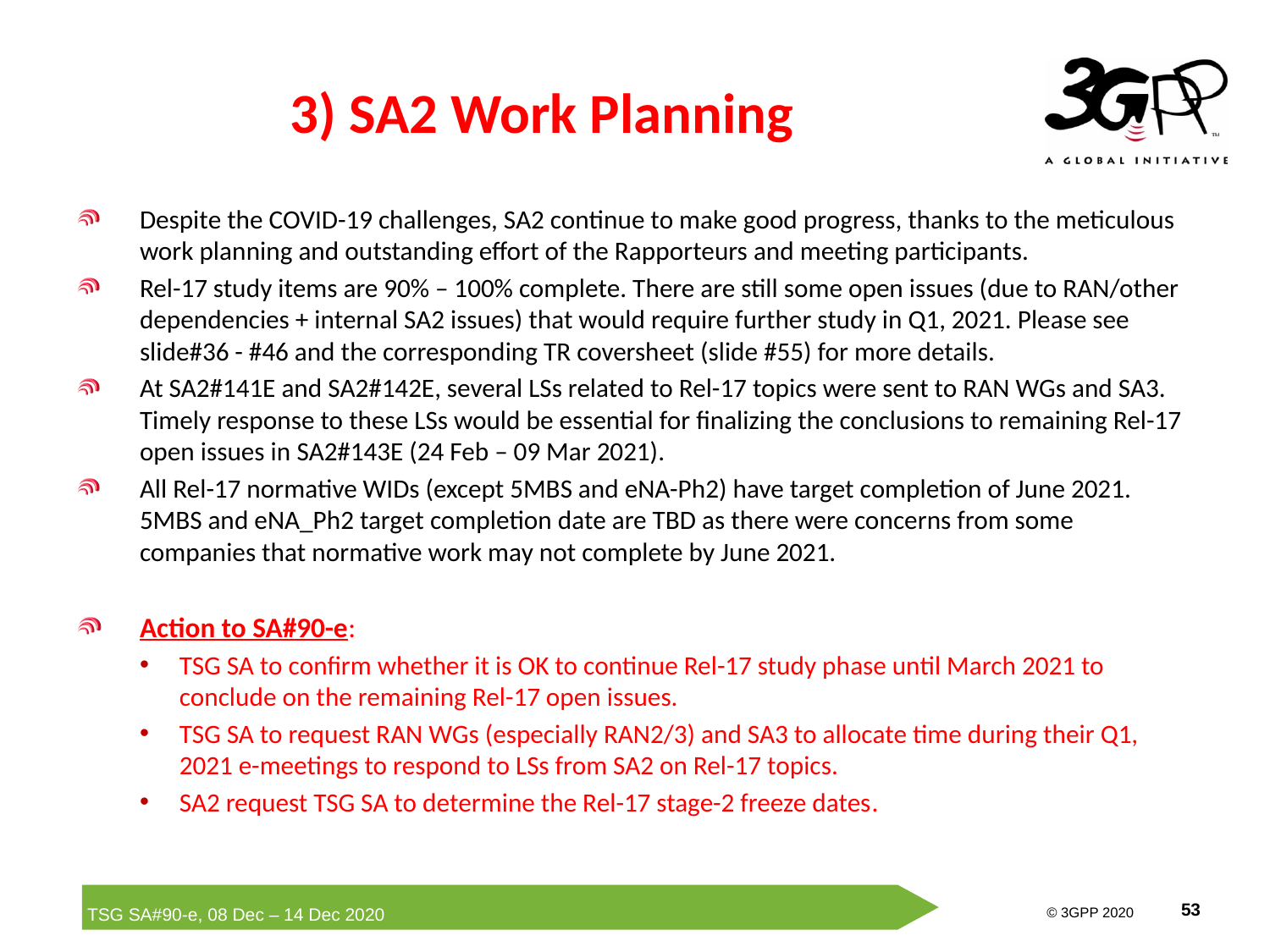

# 3) SA2 Work Planning
Despite the COVID-19 challenges, SA2 continue to make good progress, thanks to the meticulous work planning and outstanding effort of the Rapporteurs and meeting participants.
Rel-17 study items are 90% – 100% complete. There are still some open issues (due to RAN/other dependencies + internal SA2 issues) that would require further study in Q1, 2021. Please see slide#36 - #46 and the corresponding TR coversheet (slide #55) for more details.
At SA2#141E and SA2#142E, several LSs related to Rel-17 topics were sent to RAN WGs and SA3. Timely response to these LSs would be essential for finalizing the conclusions to remaining Rel-17 open issues in SA2#143E (24 Feb – 09 Mar 2021).
All Rel-17 normative WIDs (except 5MBS and eNA-Ph2) have target completion of June 2021. 5MBS and eNA_Ph2 target completion date are TBD as there were concerns from some companies that normative work may not complete by June 2021.

Action to SA#90-e:
TSG SA to confirm whether it is OK to continue Rel-17 study phase until March 2021 to conclude on the remaining Rel-17 open issues.
TSG SA to request RAN WGs (especially RAN2/3) and SA3 to allocate time during their Q1, 2021 e-meetings to respond to LSs from SA2 on Rel-17 topics.
SA2 request TSG SA to determine the Rel-17 stage-2 freeze dates.